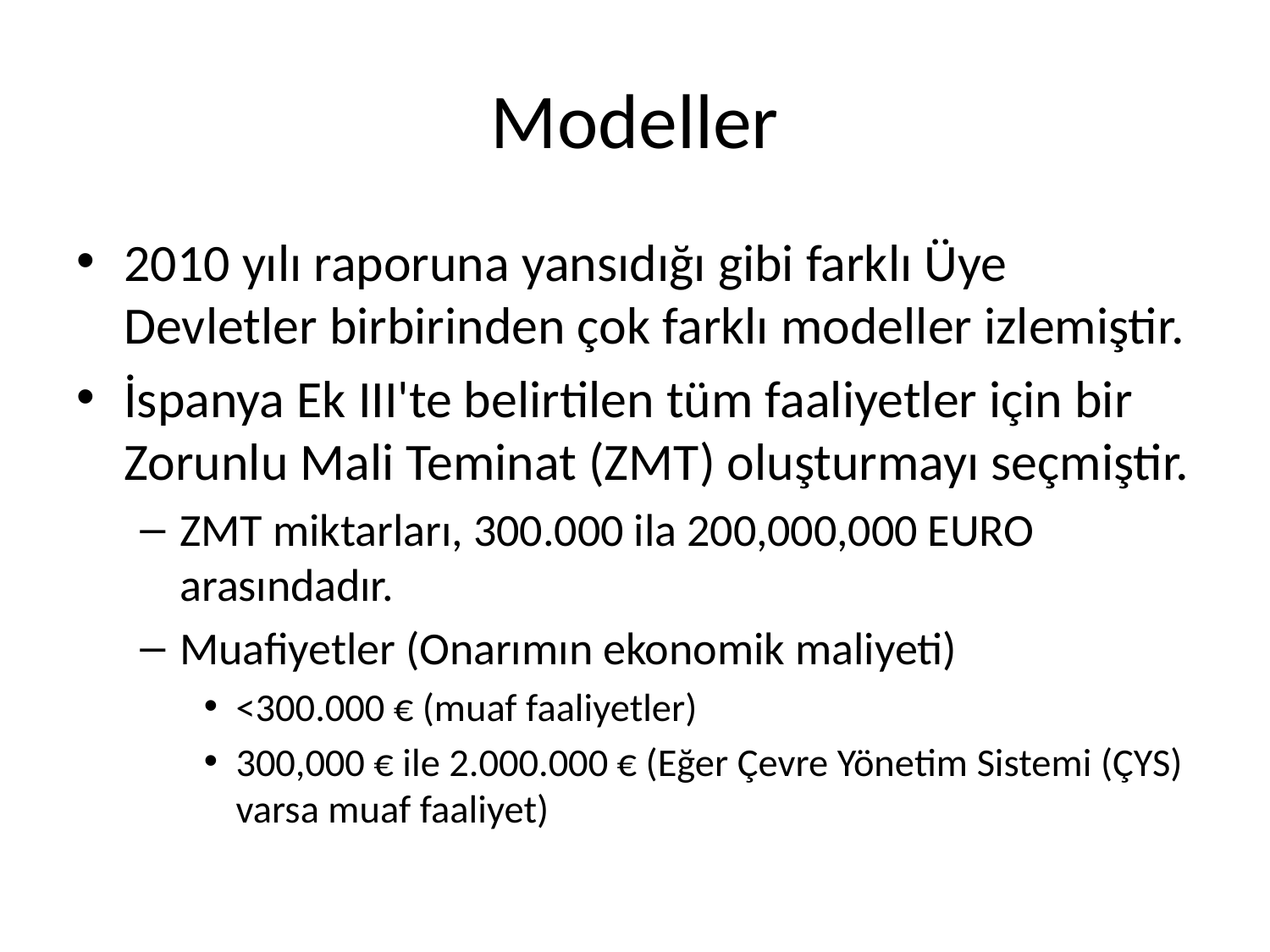

# Modeller
2010 yılı raporuna yansıdığı gibi farklı Üye Devletler birbirinden çok farklı modeller izlemiştir.
İspanya Ek III'te belirtilen tüm faaliyetler için bir Zorunlu Mali Teminat (ZMT) oluşturmayı seçmiştir.
ZMT miktarları, 300.000 ila 200,000,000 EURO arasındadır.
Muafiyetler (Onarımın ekonomik maliyeti)
<300.000 € (muaf faaliyetler)
300,000 € ile 2.000.000 € (Eğer Çevre Yönetim Sistemi (ÇYS) varsa muaf faaliyet)